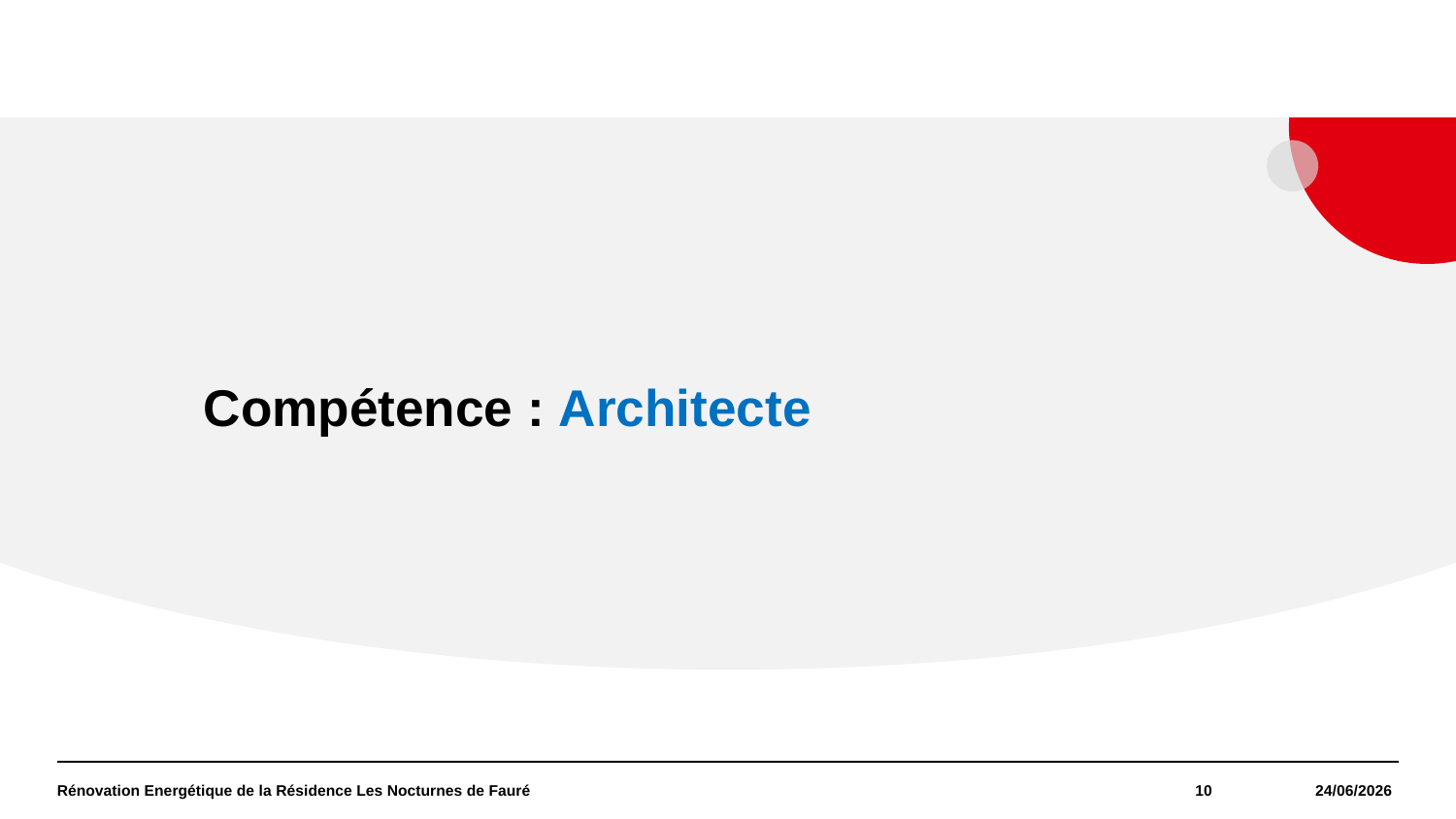

# Compétence : Architecte
Rénovation Energétique de la Résidence Les Nocturnes de Fauré